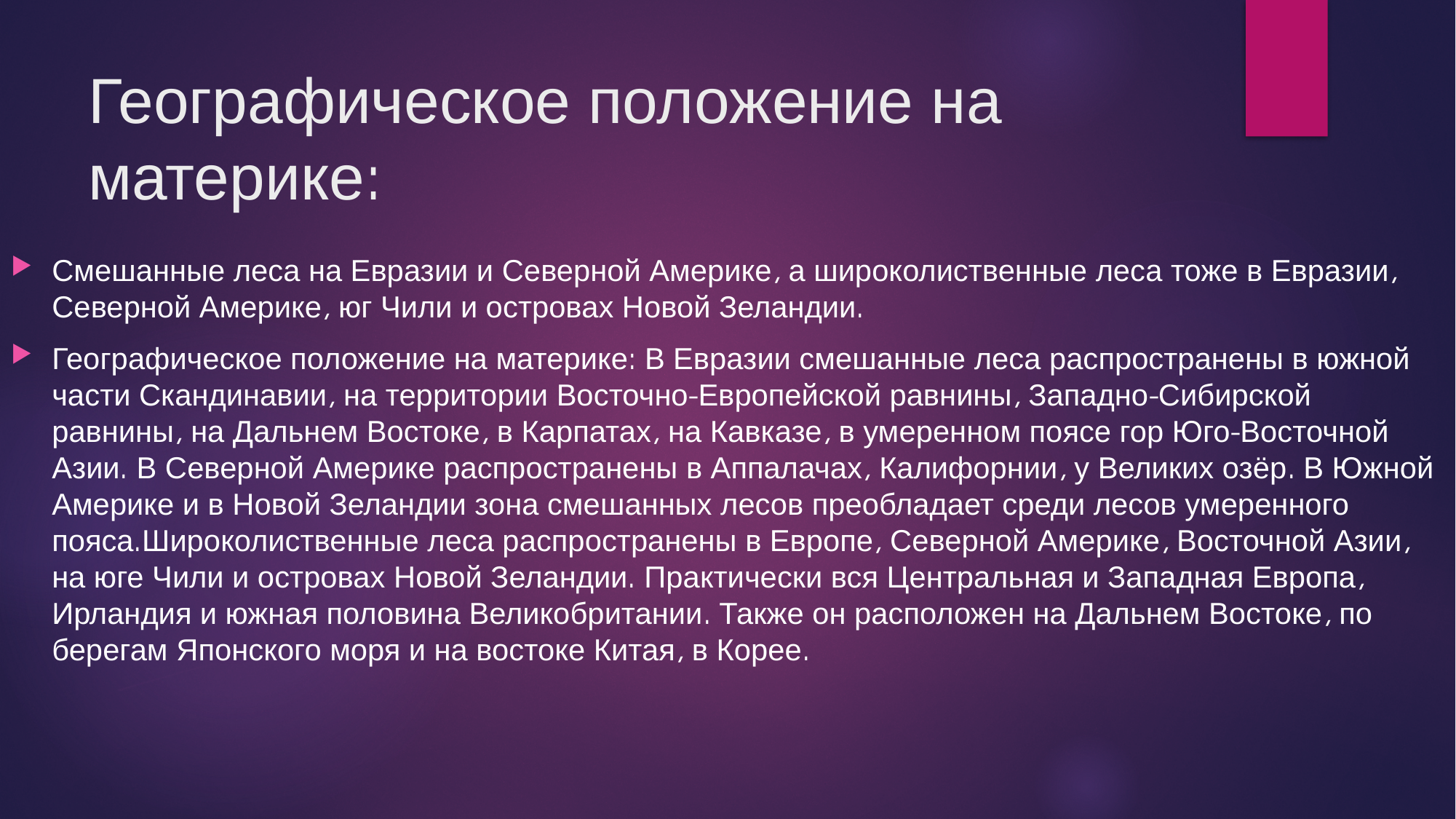

# Географическое положение на материке:
Смешанные леса на Евразии и Северной Америке, а широколиственные леса тоже в Евразии, Северной Америке, юг Чили и островах Новой Зеландии.
Географическое положение на материке: В Евразии смешанные леса распространены в южной части Скандинавии, на территории Восточно-Европейской равнины, Западно-Сибирской равнины, на Дальнем Востоке, в Карпатах, на Кавказе, в умеренном поясе гор Юго-Восточной Азии. В Северной Америке распространены в Аппалачах, Калифорнии, у Великих озёр. В Южной Америке и в Новой Зеландии зона смешанных лесов преобладает среди лесов умеренного пояса.Широколиственные леса распространены в Европе, Северной Америке, Восточной Азии, на юге Чили и островах Новой Зеландии. Практически вся Центральная и Западная Европа, Ирландия и южная половина Великобритании. Также он расположен на Дальнем Востоке, по берегам Японского моря и на востоке Китая, в Корее.